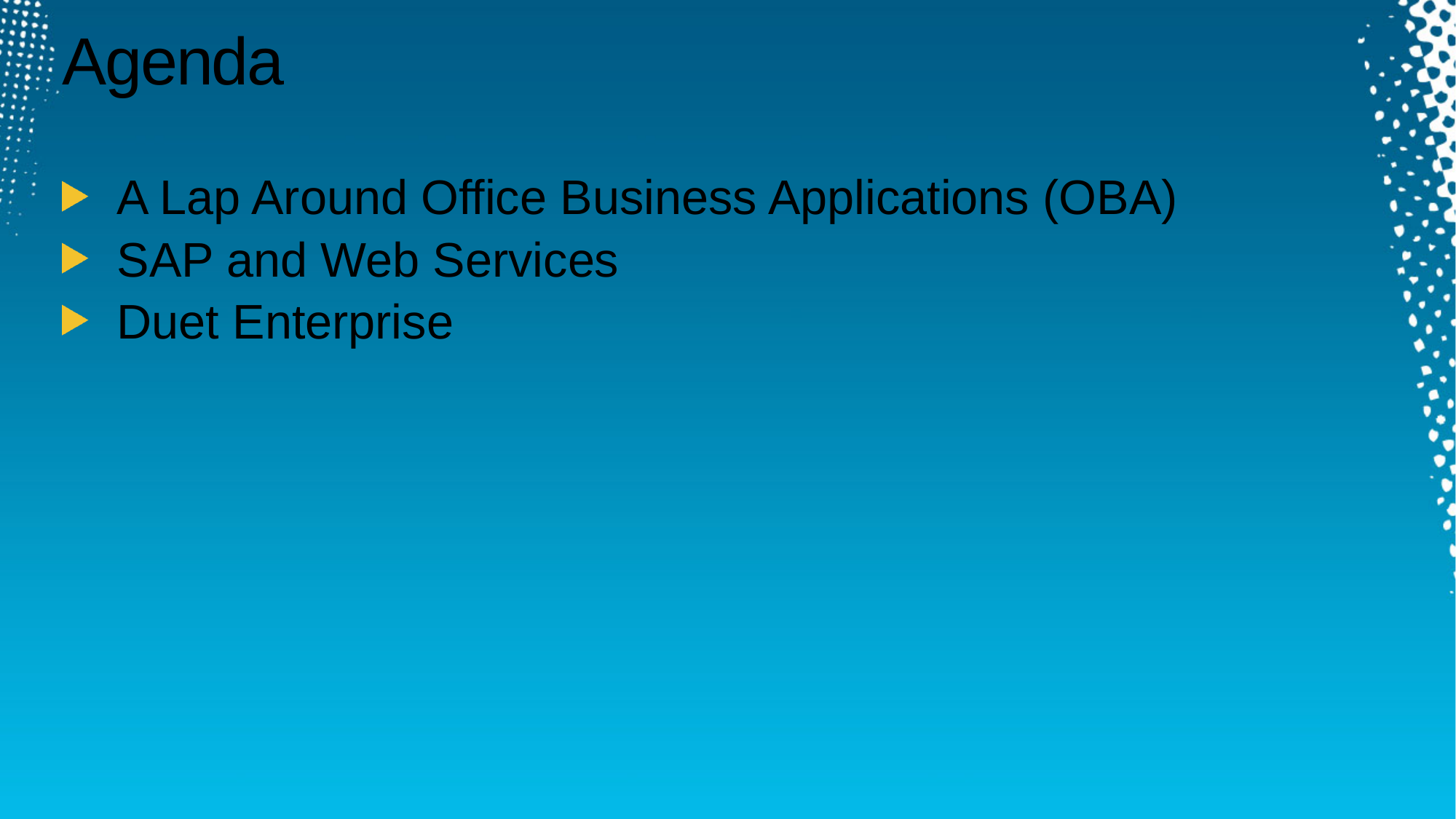

# Agenda
A Lap Around Office Business Applications (OBA)
SAP and Web Services
Duet Enterprise